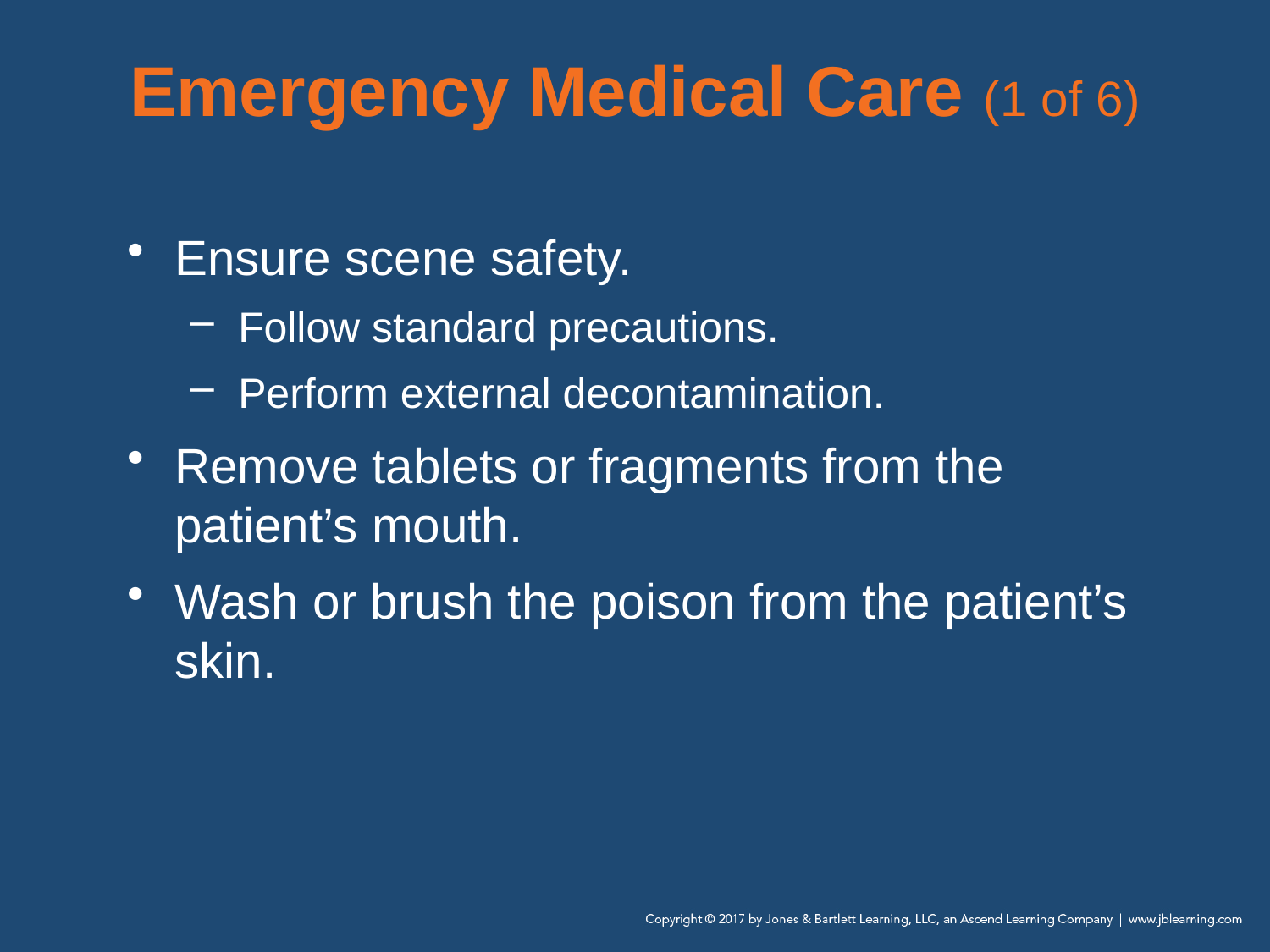

# Emergency Medical Care (1 of 6)
Ensure scene safety.
Follow standard precautions.
Perform external decontamination.
Remove tablets or fragments from the patient’s mouth.
Wash or brush the poison from the patient’s skin.